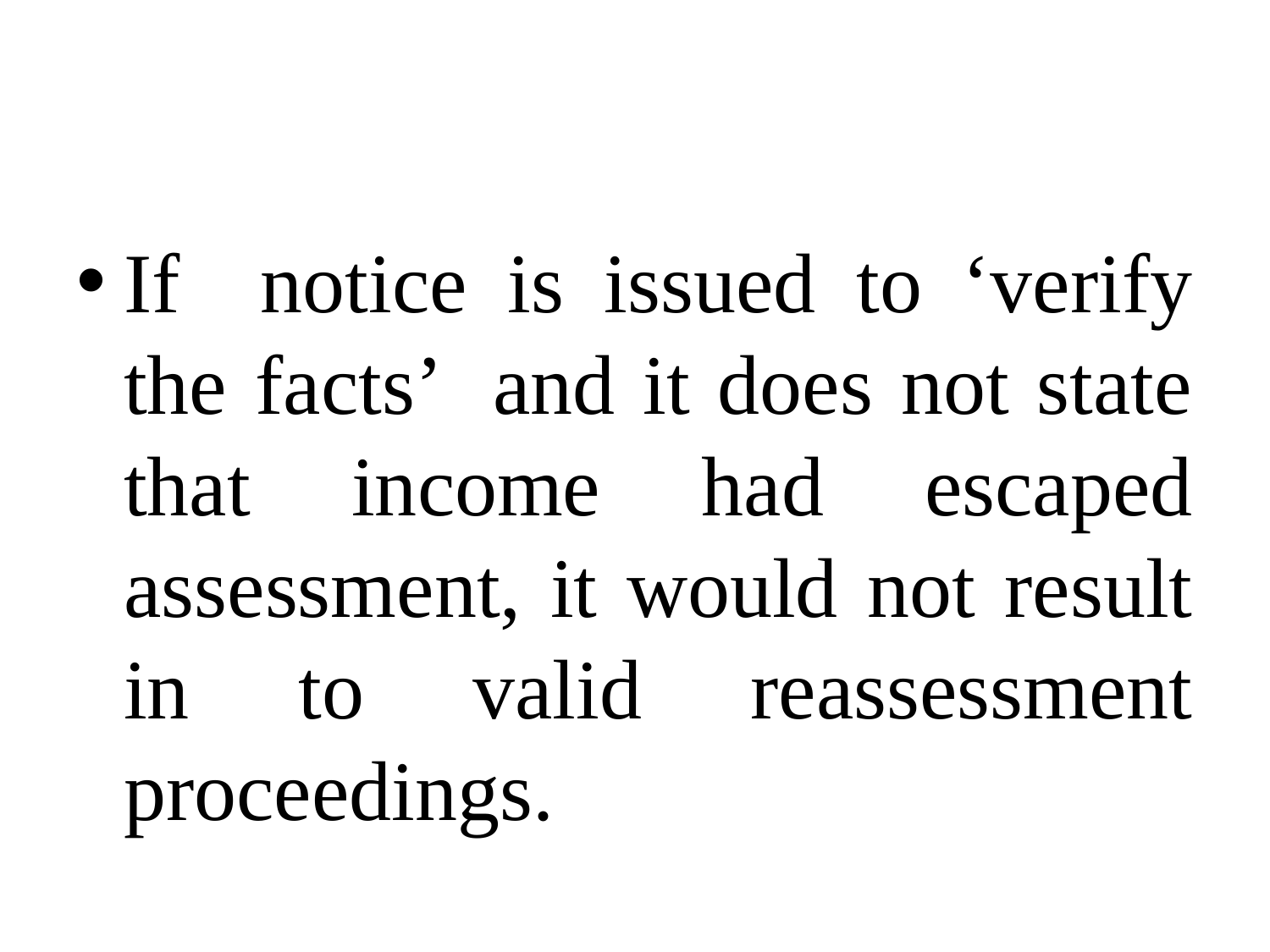

#
If  notice is issued to ‘verify the facts’  and it does not state that income had escaped assessment, it would not result in to valid reassessment proceedings.